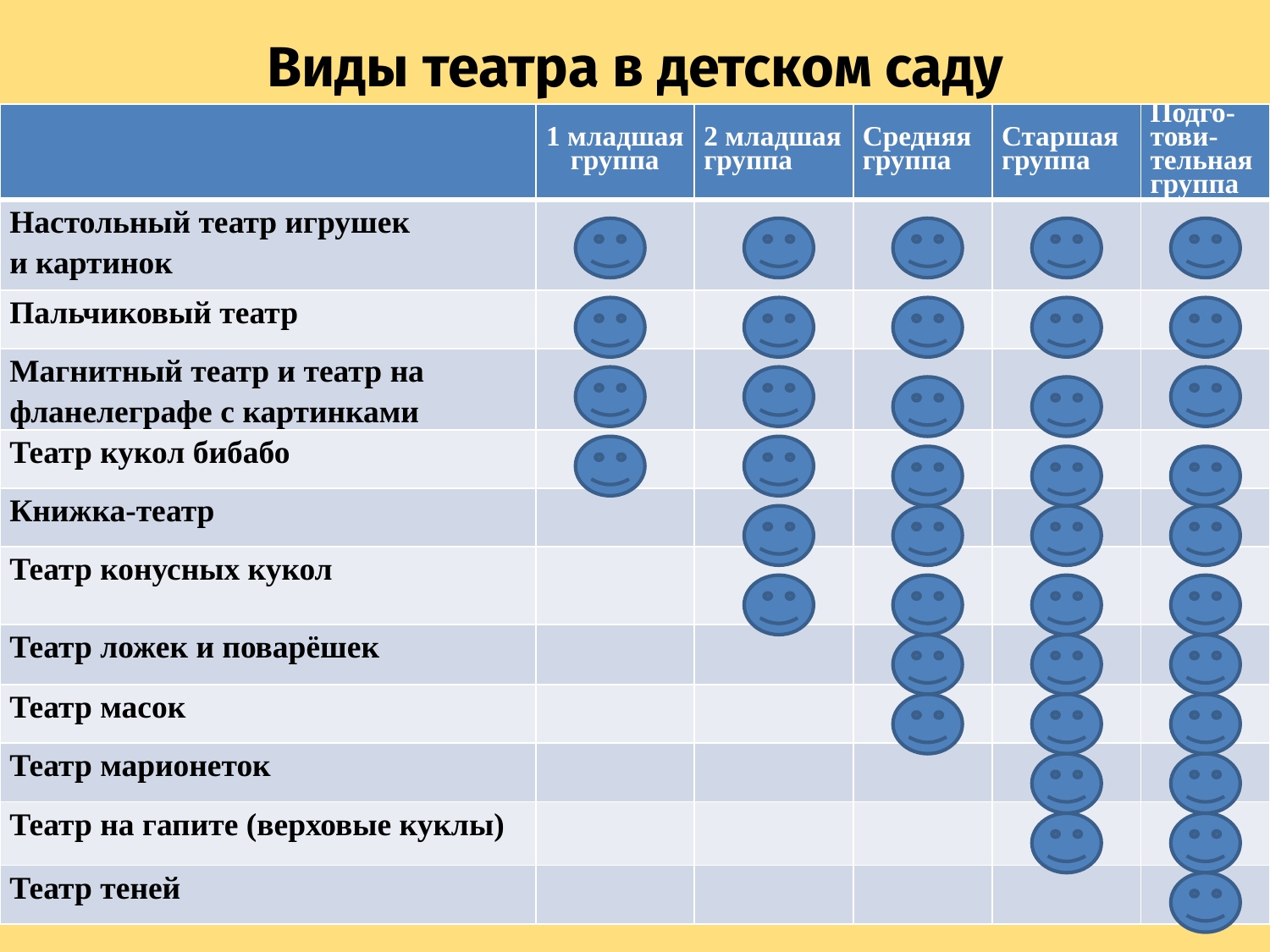

# Виды театра в детском саду
|  | 1 младшая группа | 2 младшая группа | Средняя группа | Старшая группа | Подго-тови-тельная группа |
| --- | --- | --- | --- | --- | --- |
| Настольный театр игрушек и картинок |  |  |  |  |  |
| Пальчиковый театр |  |  |  |  |  |
| Магнитный театр и театр на фланелеграфе с картинками |  |  |  |  |  |
| Театр кукол бибабо |  |  |  |  |  |
| Книжка-театр |  |  |  |  |  |
| Театр конусных кукол |  |  |  |  |  |
| Театр ложек и поварёшек |  |  |  |  |  |
| Театр масок |  |  |  |  |  |
| Театр марионеток |  |  |  |  |  |
| Театр на гапите (верховые куклы) |  |  |  |  |  |
| Театр теней |  |  |  |  |  |